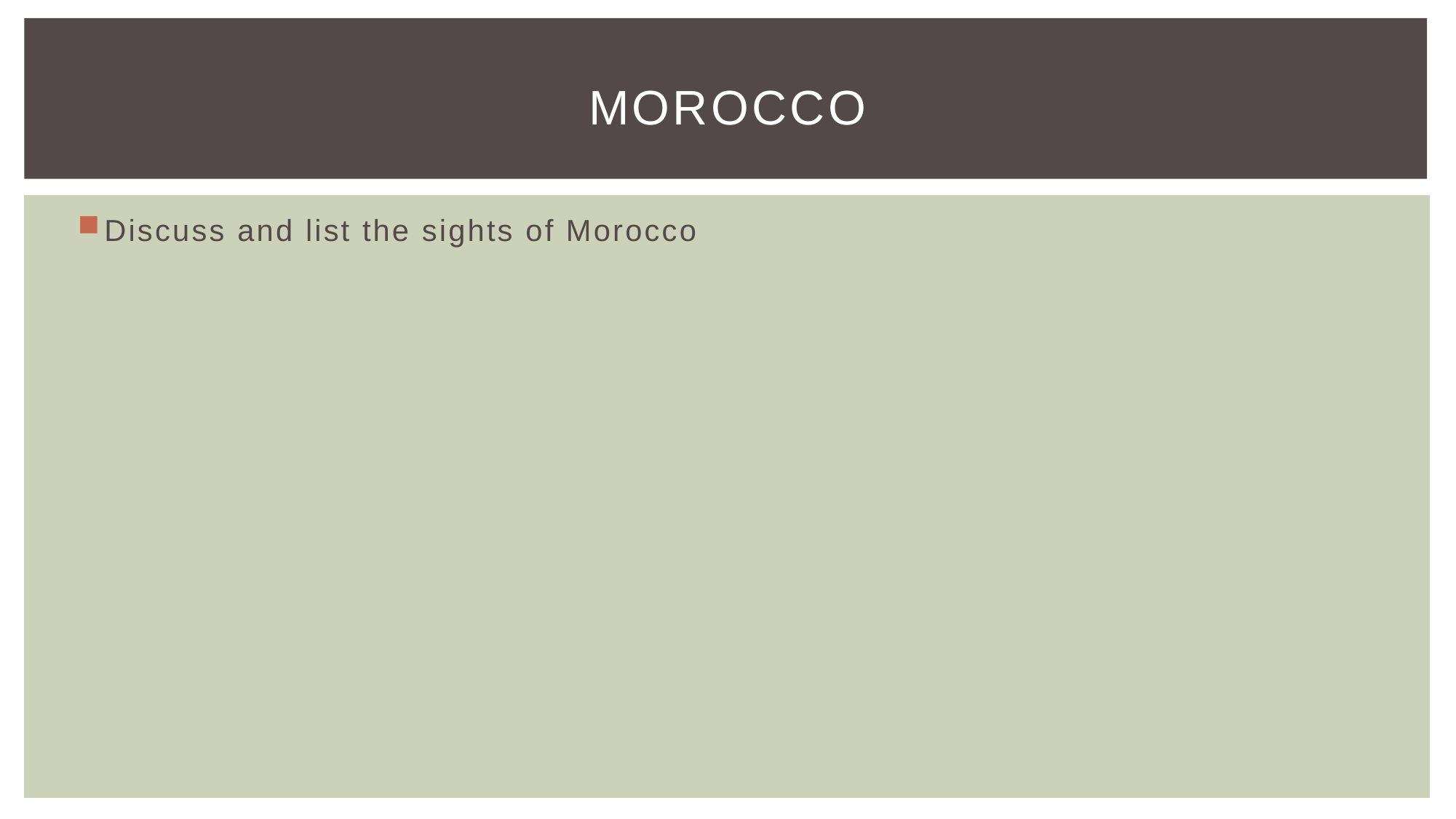

# Morocco
Discuss and list the sights of Morocco